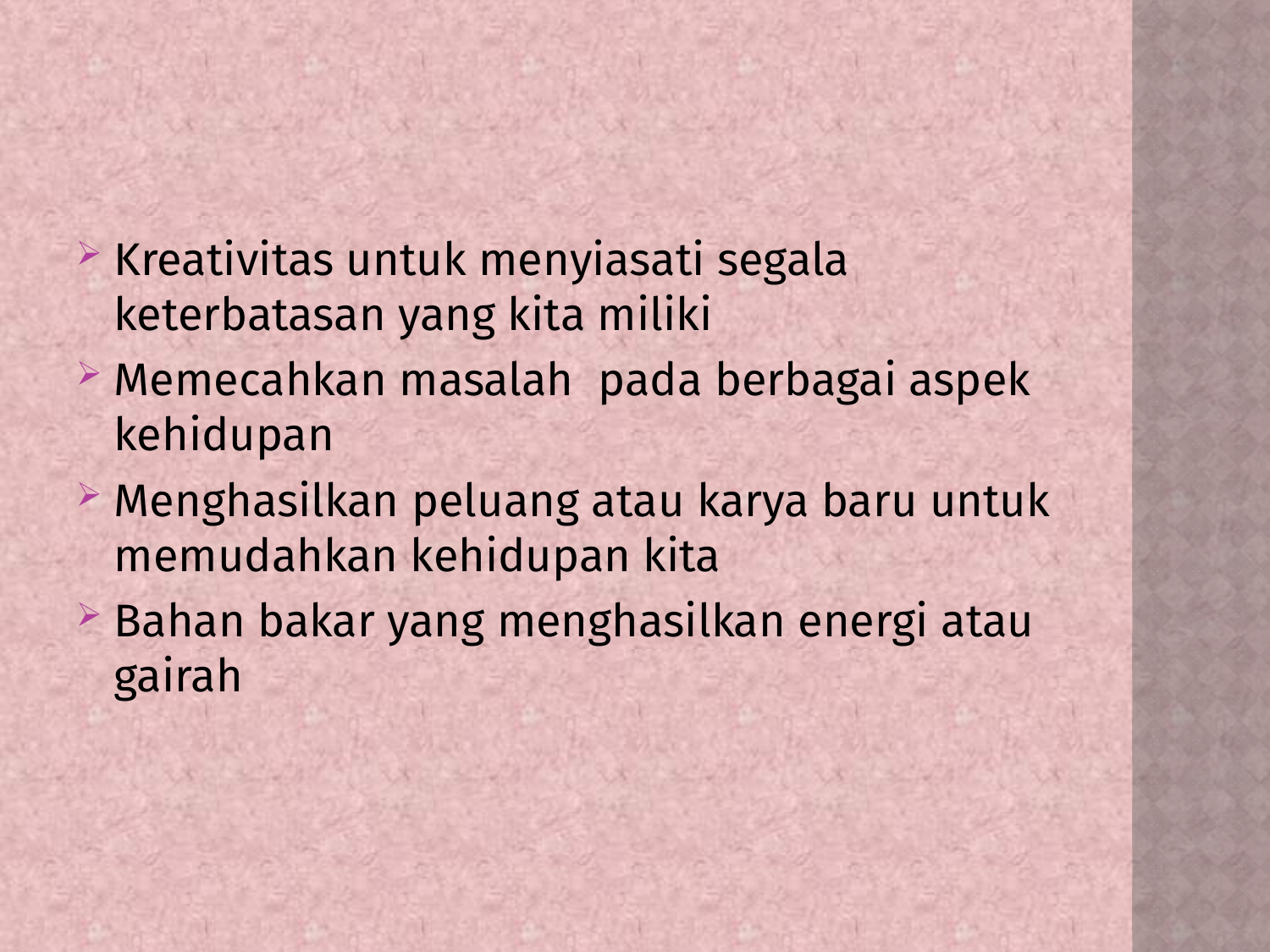

#
Kreativitas untuk menyiasati segala keterbatasan yang kita miliki
Memecahkan masalah  pada berbagai aspek kehidupan
Menghasilkan peluang atau karya baru untuk memudahkan kehidupan kita
Bahan bakar yang menghasilkan energi atau gairah